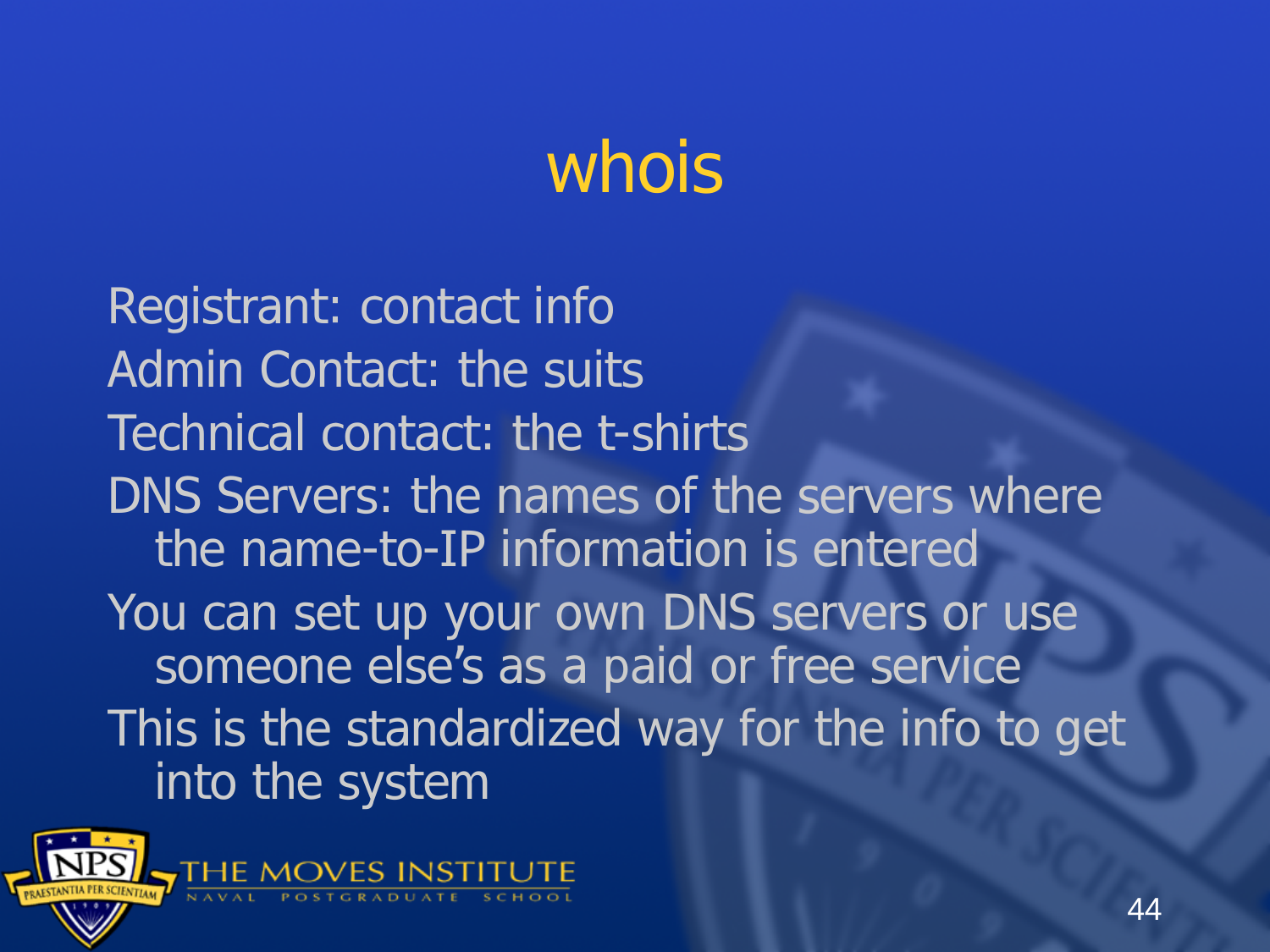

# whois
Registrant: contact info
Admin Contact: the suits
Technical contact: the t-shirts
DNS Servers: the names of the servers where the name-to-IP information is entered
You can set up your own DNS servers or use someone else’s as a paid or free service
This is the standardized way for the info to get into the system
44